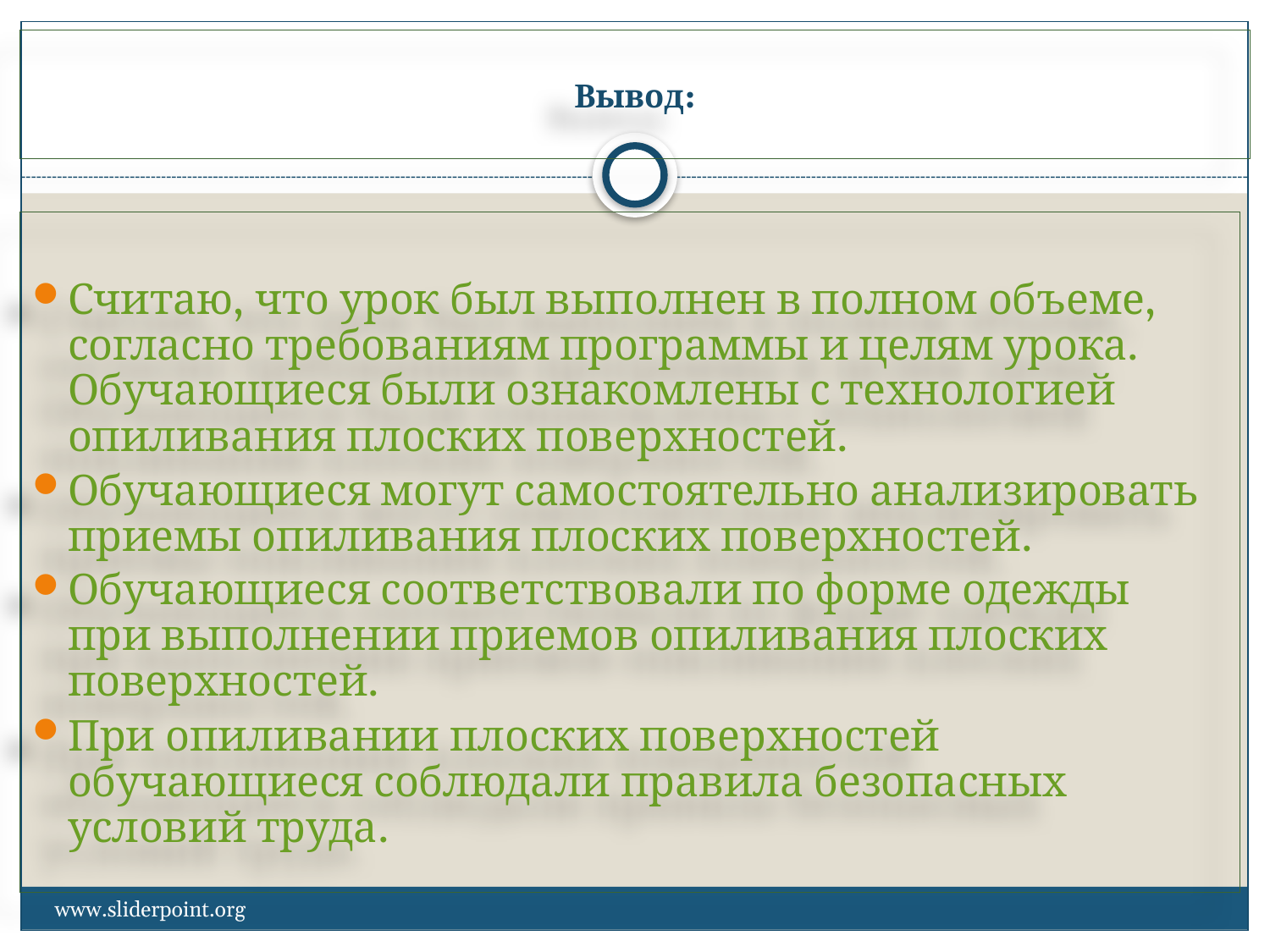

# Вывод:

Считаю, что урок был выполнен в полном объеме, согласно требованиям программы и целям урока. Обучающиеся были ознакомлены с технологией опиливания плоских поверхностей.
Обучающиеся могут самостоятельно анализировать приемы опиливания плоских поверхностей.
Обучающиеся соответствовали по форме одежды  при выполнении приемов опиливания плоских поверхностей.
При опиливании плоских поверхностей обучающиеся соблюдали правила безопасных условий труда.
www.sliderpoint.org